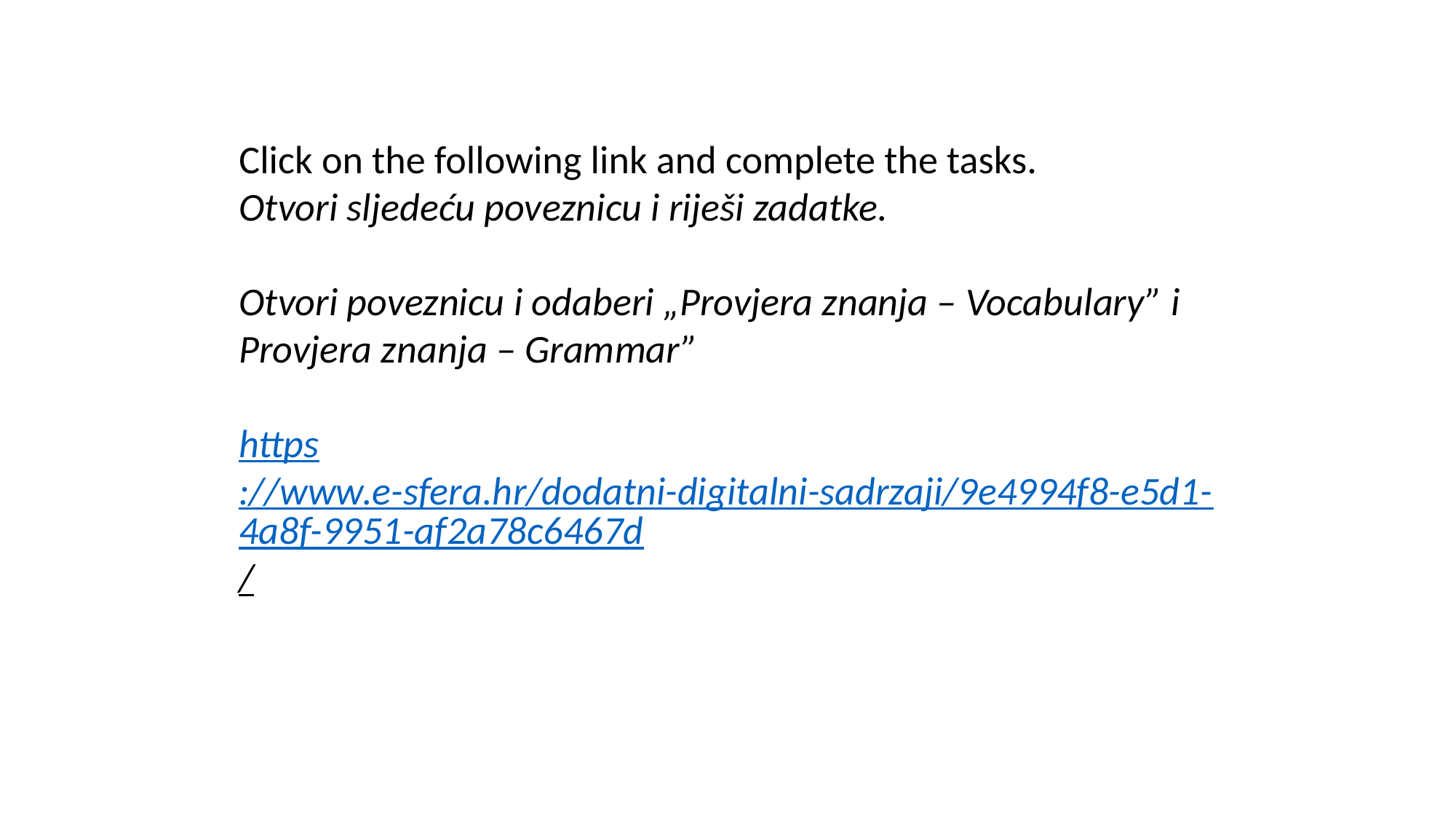

Click on the following link and complete the tasks.
Otvori sljedeću poveznicu i riješi zadatke.

Otvori poveznicu i odaberi „Provjera znanja – Vocabulary” i Provjera znanja – Grammar”
https://www.e-sfera.hr/dodatni-digitalni-sadrzaji/9e4994f8-e5d1-4a8f-9951-af2a78c6467d/